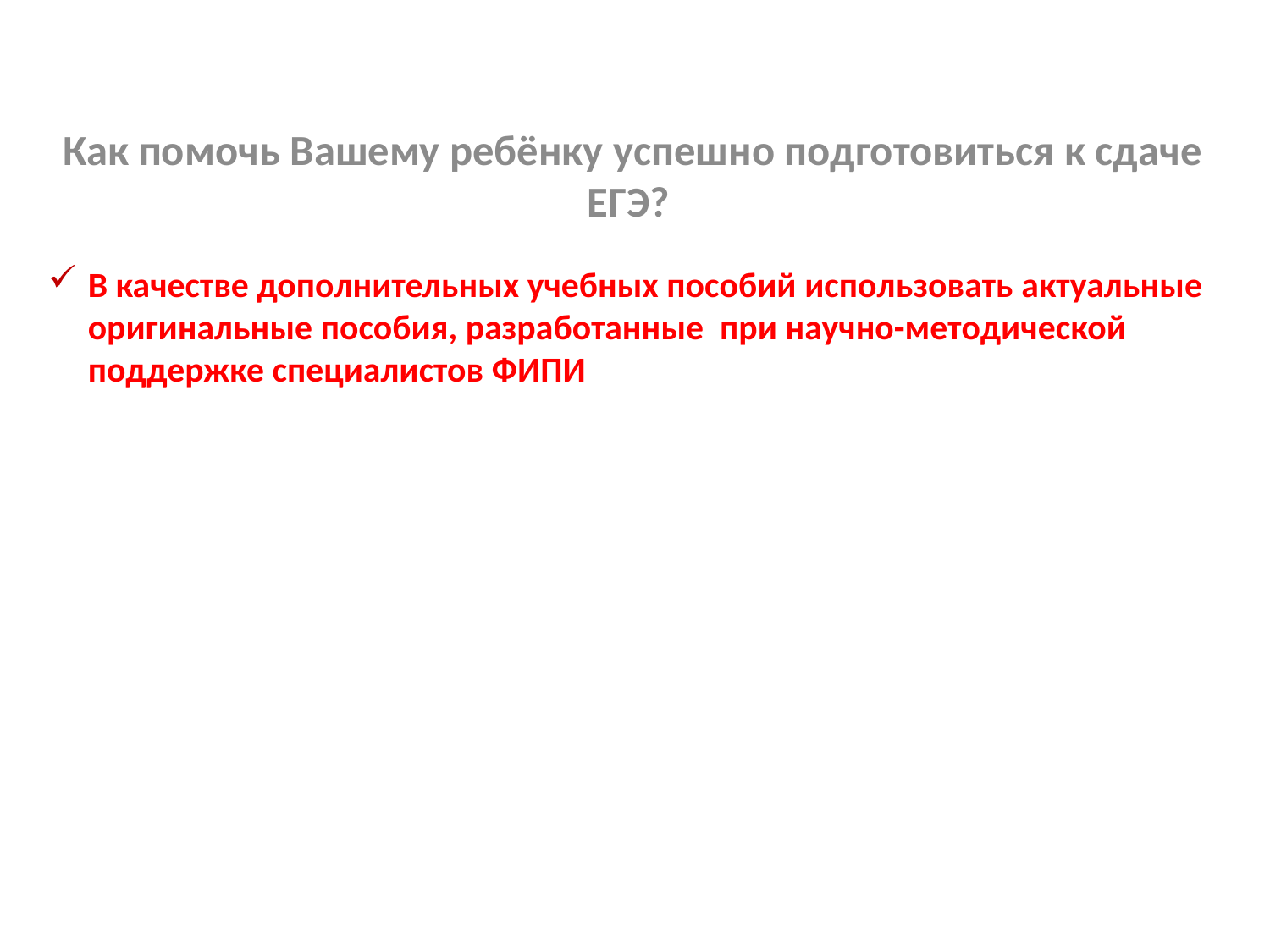

Как помочь Вашему ребёнку успешно подготовиться к сдаче ЕГЭ?
В качестве дополнительных учебных пособий использовать актуальные оригинальные пособия, разработанные  при научно-методической поддержке специалистов ФИПИ